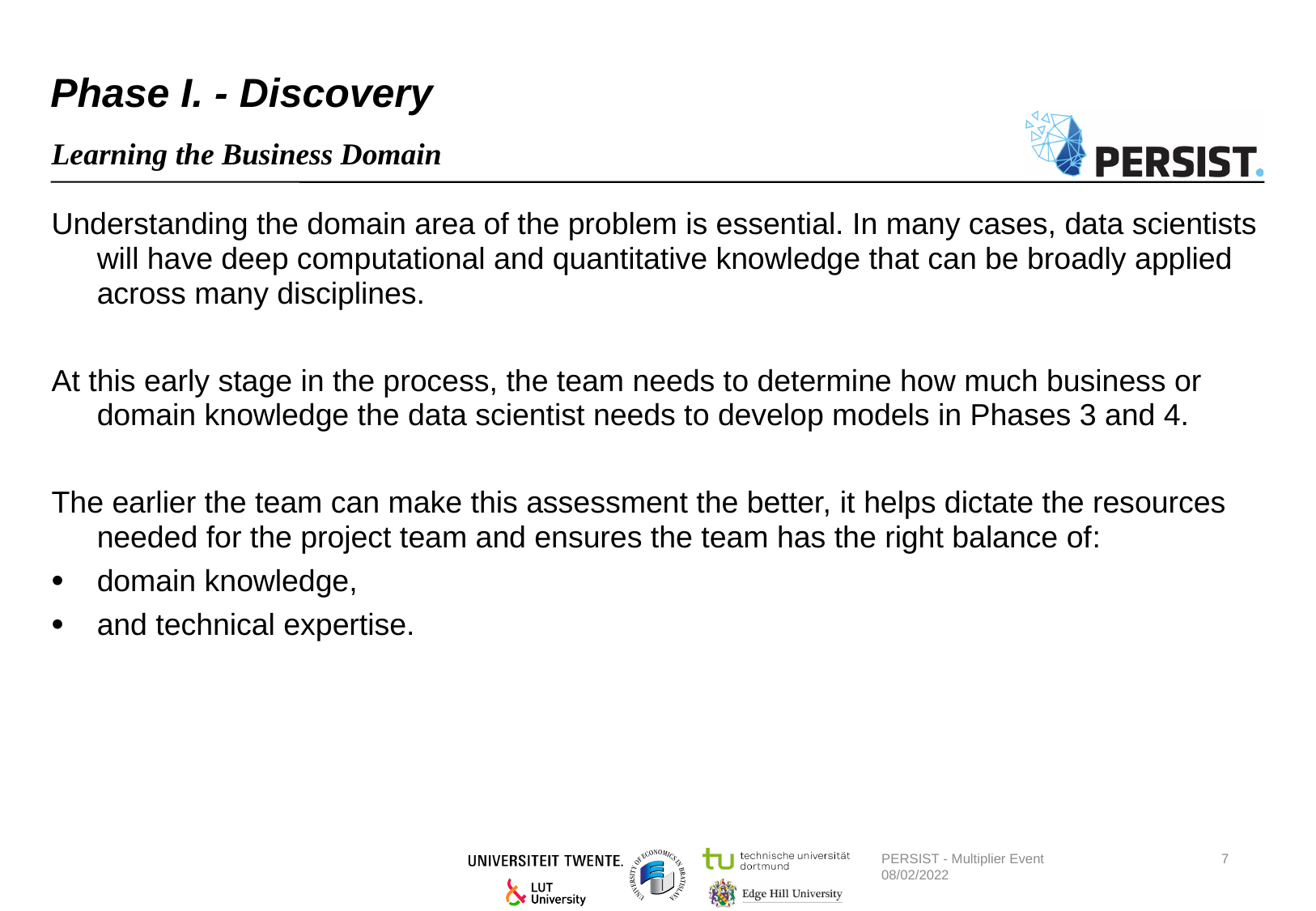

# Phase I. - Discovery
Learning the Business Domain
Understanding the domain area of the problem is essential. In many cases, data scientists will have deep computational and quantitative knowledge that can be broadly applied across many disciplines.

At this early stage in the process, the team needs to determine how much business or domain knowledge the data scientist needs to develop models in Phases 3 and 4.

The earlier the team can make this assessment the better, it helps dictate the resources needed for the project team and ensures the team has the right balance of:
domain knowledge,
and technical expertise.